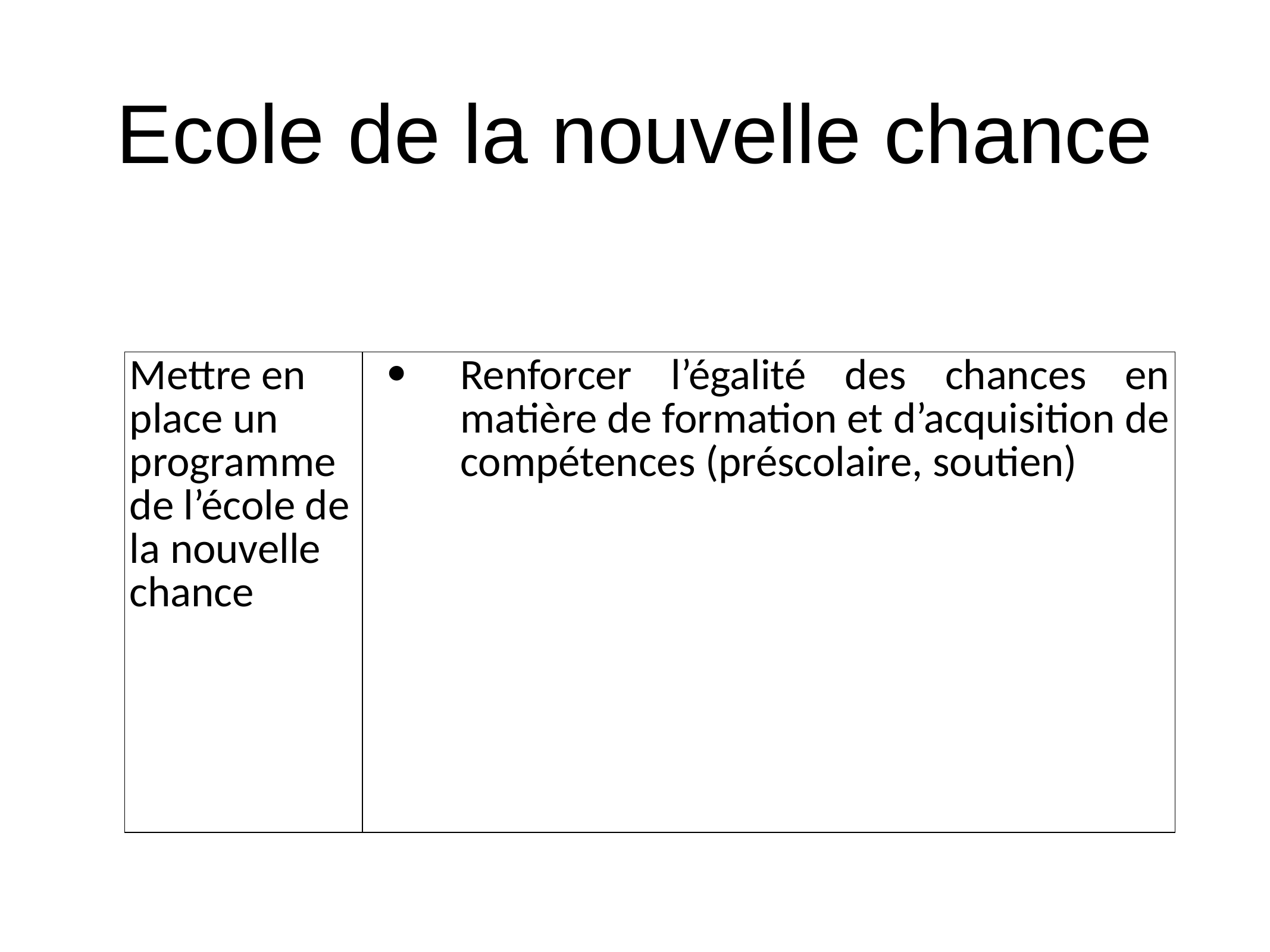

# Ecole de la nouvelle chance
| Mettre en place un programme de l’école de la nouvelle chance | Renforcer l’égalité des chances en matière de formation et d’acquisition de compétences (préscolaire, soutien) |
| --- | --- |